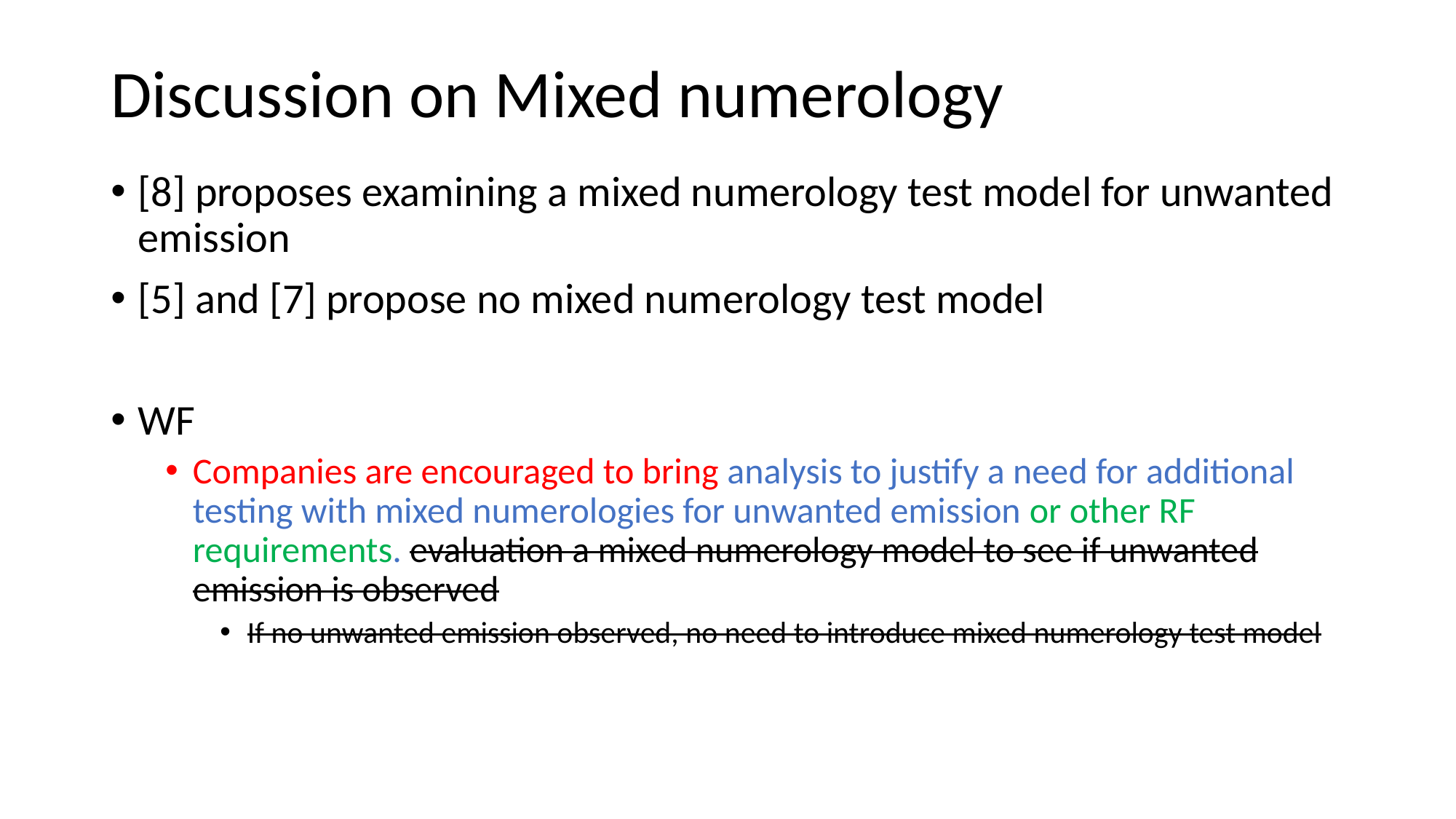

# Discussion on Mixed numerology
[8] proposes examining a mixed numerology test model for unwanted emission
[5] and [7] propose no mixed numerology test model

WF
Companies are encouraged to bring analysis to justify a need for additional testing with mixed numerologies for unwanted emission or other RF requirements. evaluation a mixed numerology model to see if unwanted emission is observed
If no unwanted emission observed, no need to introduce mixed numerology test model